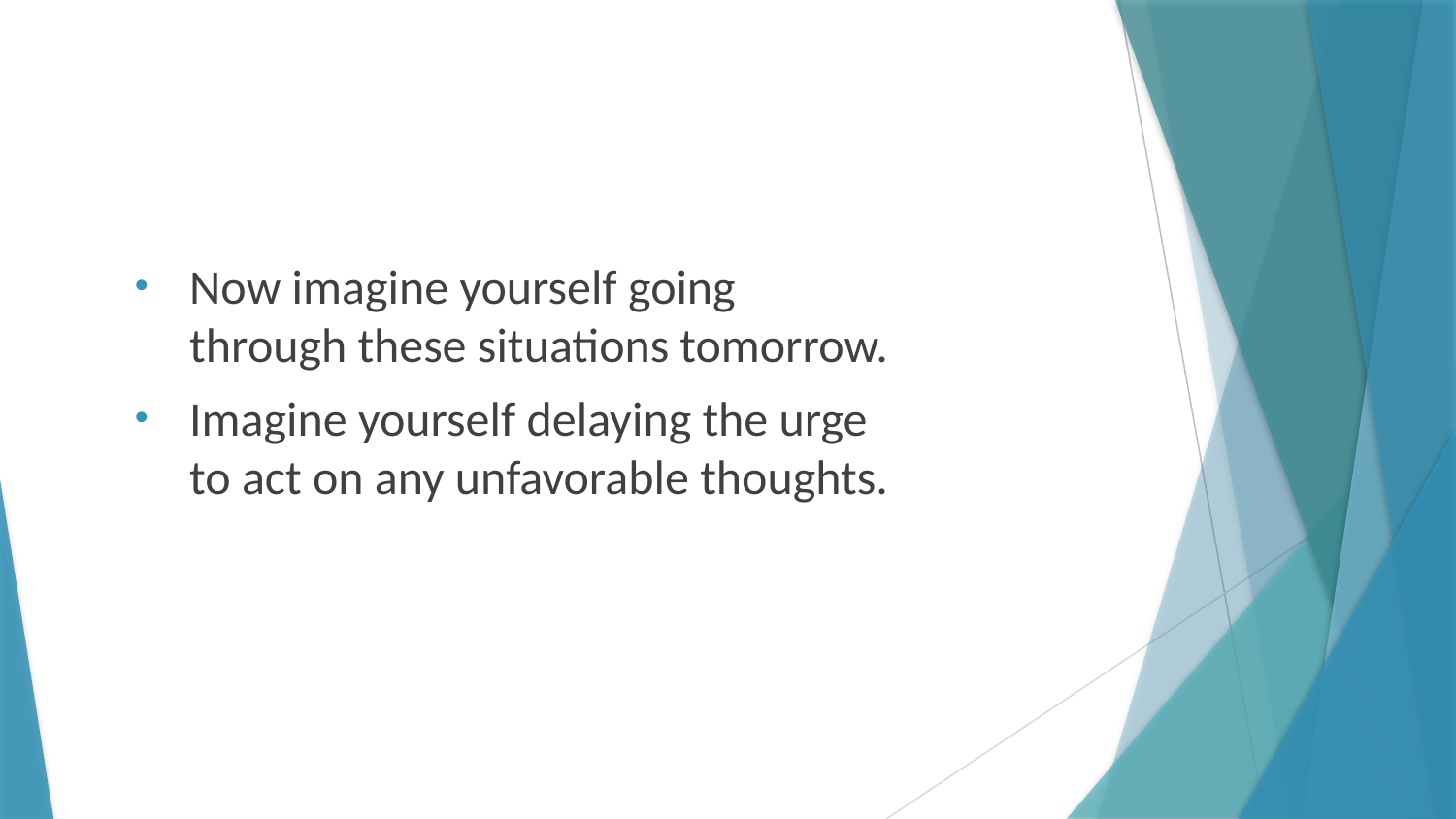

Now imagine yourself going through these situations tomorrow.
Imagine yourself delaying the urge to act on any unfavorable thoughts.